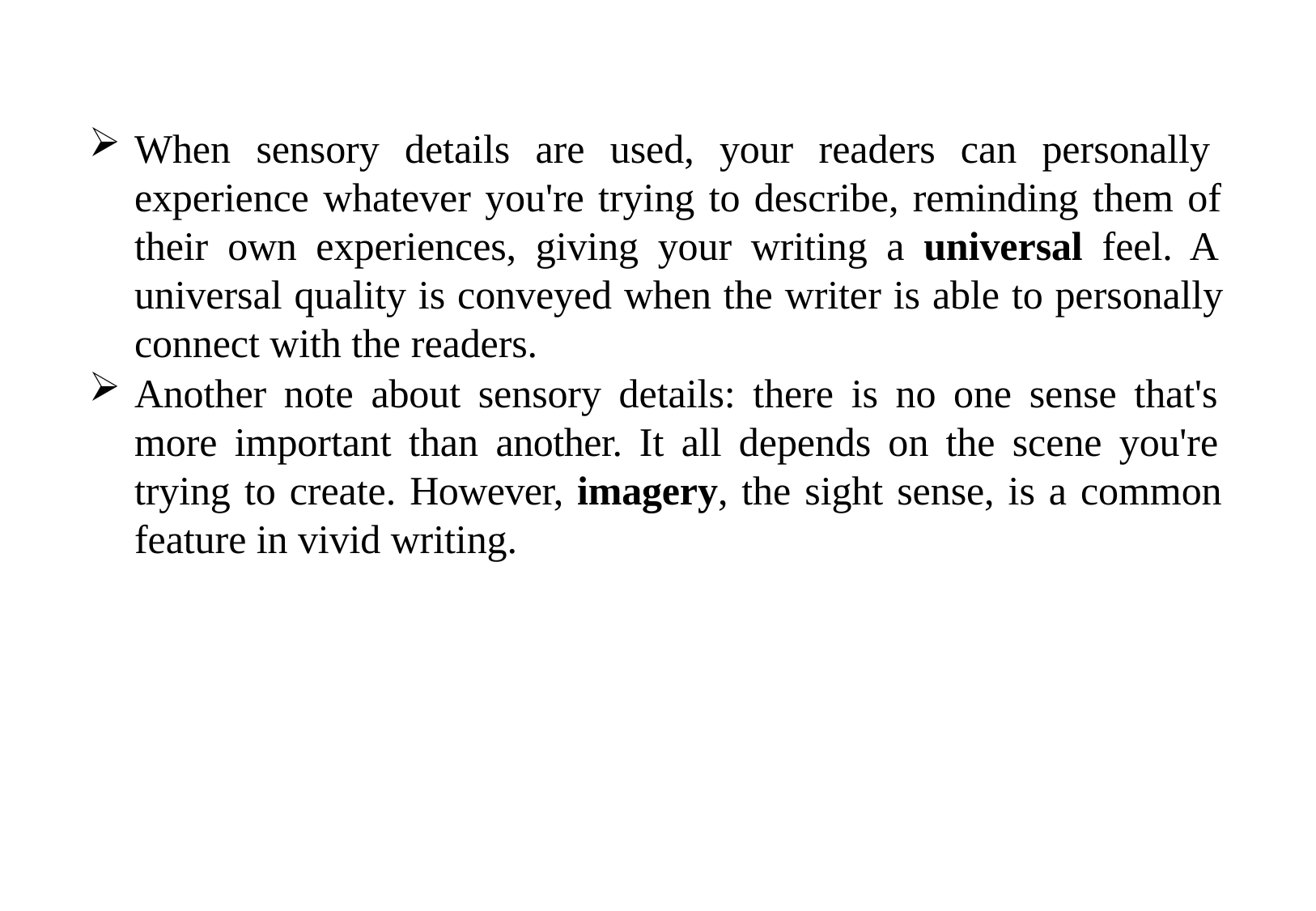

When sensory details are used, your readers can personally  experience whatever you're trying to describe, reminding them of  their own experiences, giving your writing a universal feel. A  universal quality is conveyed when the writer is able to personally  connect with the readers.
Another note about sensory details: there is no one sense that's  more important than another. It all depends on the scene you're  trying to create. However, imagery, the sight sense, is a common  feature in vivid writing.